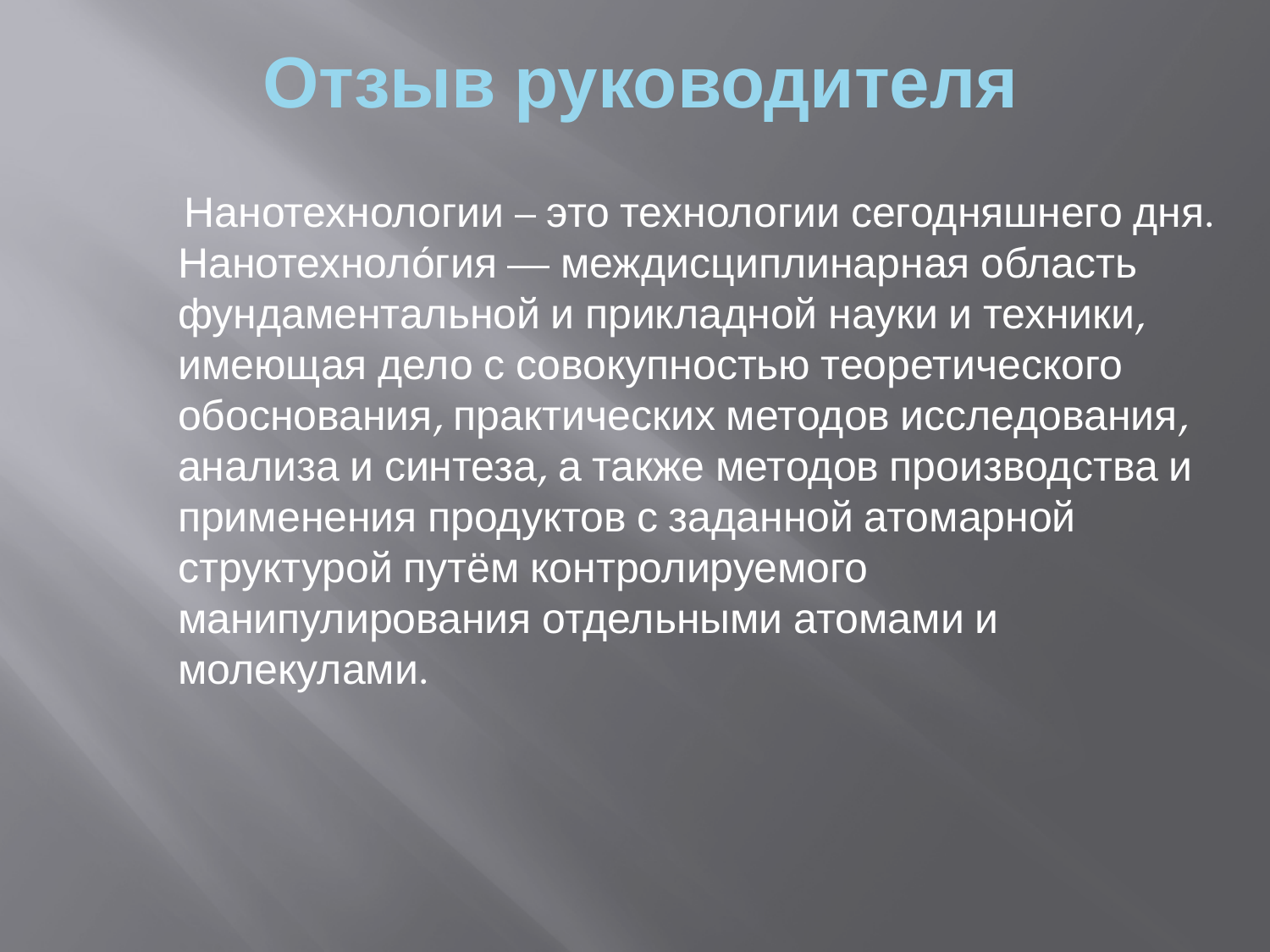

# Отзыв руководителя
      Нанотехнологии – это технологии сегодняшнего дня. Нанотехноло́гия — междисциплинарная область фундаментальной и прикладной науки и техники, имеющая дело с совокупностью теоретического обоснования, практических методов исследования, анализа и синтеза, а также методов производства и применения продуктов с заданной атомарной структурой путём контролируемого манипулирования отдельными атомами и молекулами.